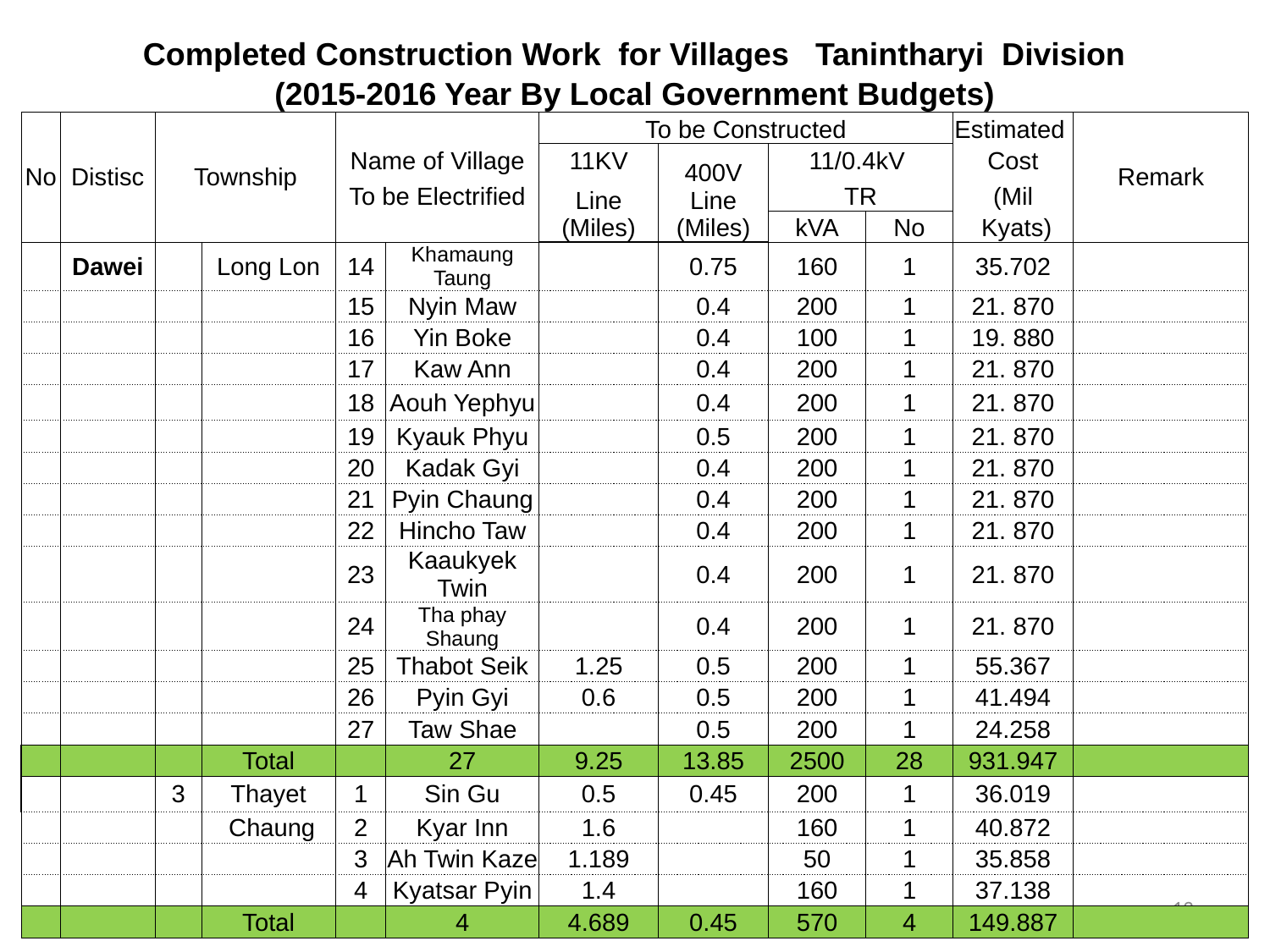

| Completed Construction Work for Villages Tanintharyi Division |  |  |  |  |  |  |  |  |  |  |  |
| --- | --- | --- | --- | --- | --- | --- | --- | --- | --- | --- | --- |
| (2015-2016 Year By Local Government Budgets) |  |  |  |  |  |  |  |  |  |  |  |
| No | Distisc | Township |  |  |  | To be Constructed |  |  |  | Estimated | Remark |
|  |  |  |  | Name of Village |  | 11KV | 400V Line (Miles) | 11/0.4kV |  | Cost |  |
|  |  |  |  | To be Electrified |  | Line (Miles) |  | TR |  | (Mil |  |
|  |  |  |  |  |  |  |  | kVA | No | Kyats) |  |
|  | Dawei |  | Long Lon | 14 | Khamaung Taung |  | 0.75 | 160 | 1 | 35.702 |  |
|  |  |  |  | 15 | Nyin Maw |  | 0.4 | 200 | 1 | 21. 870 |  |
|  |  |  |  | 16 | Yin Boke |  | 0.4 | 100 | 1 | 19. 880 |  |
|  |  |  |  | 17 | Kaw Ann |  | 0.4 | 200 | 1 | 21. 870 |  |
|  |  |  |  | 18 | Aouh Yephyu |  | 0.4 | 200 | 1 | 21. 870 |  |
|  |  |  |  | 19 | Kyauk Phyu |  | 0.5 | 200 | 1 | 21. 870 |  |
|  |  |  |  | 20 | Kadak Gyi |  | 0.4 | 200 | 1 | 21. 870 |  |
|  |  |  |  | 21 | Pyin Chaung |  | 0.4 | 200 | 1 | 21. 870 |  |
|  |  |  |  | 22 | Hincho Taw |  | 0.4 | 200 | 1 | 21. 870 |  |
|  |  |  |  | 23 | Kaaukyek Twin |  | 0.4 | 200 | 1 | 21. 870 |  |
|  |  |  |  | 24 | Tha phay Shaung |  | 0.4 | 200 | 1 | 21. 870 |  |
|  |  |  |  | 25 | Thabot Seik | 1.25 | 0.5 | 200 | 1 | 55.367 |  |
|  |  |  |  | 26 | Pyin Gyi | 0.6 | 0.5 | 200 | 1 | 41.494 |  |
|  |  |  |  | 27 | Taw Shae |  | 0.5 | 200 | 1 | 24.258 |  |
|  |  |  | Total |  | 27 | 9.25 | 13.85 | 2500 | 28 | 931.947 |  |
|  |  | 3 | Thayet | 1 | Sin Gu | 0.5 | 0.45 | 200 | 1 | 36.019 |  |
|  |  |  | Chaung | 2 | Kyar Inn | 1.6 |  | 160 | 1 | 40.872 |  |
|  |  |  |  | 3 | Ah Twin Kaze | 1.189 |  | 50 | 1 | 35.858 |  |
|  |  |  |  | 4 | Kyatsar Pyin | 1.4 |  | 160 | 1 | 37.138 |  |
|  |  |  | Total |  | 4 | 4.689 | 0.45 | 570 | 4 | 149.887 |  |
12